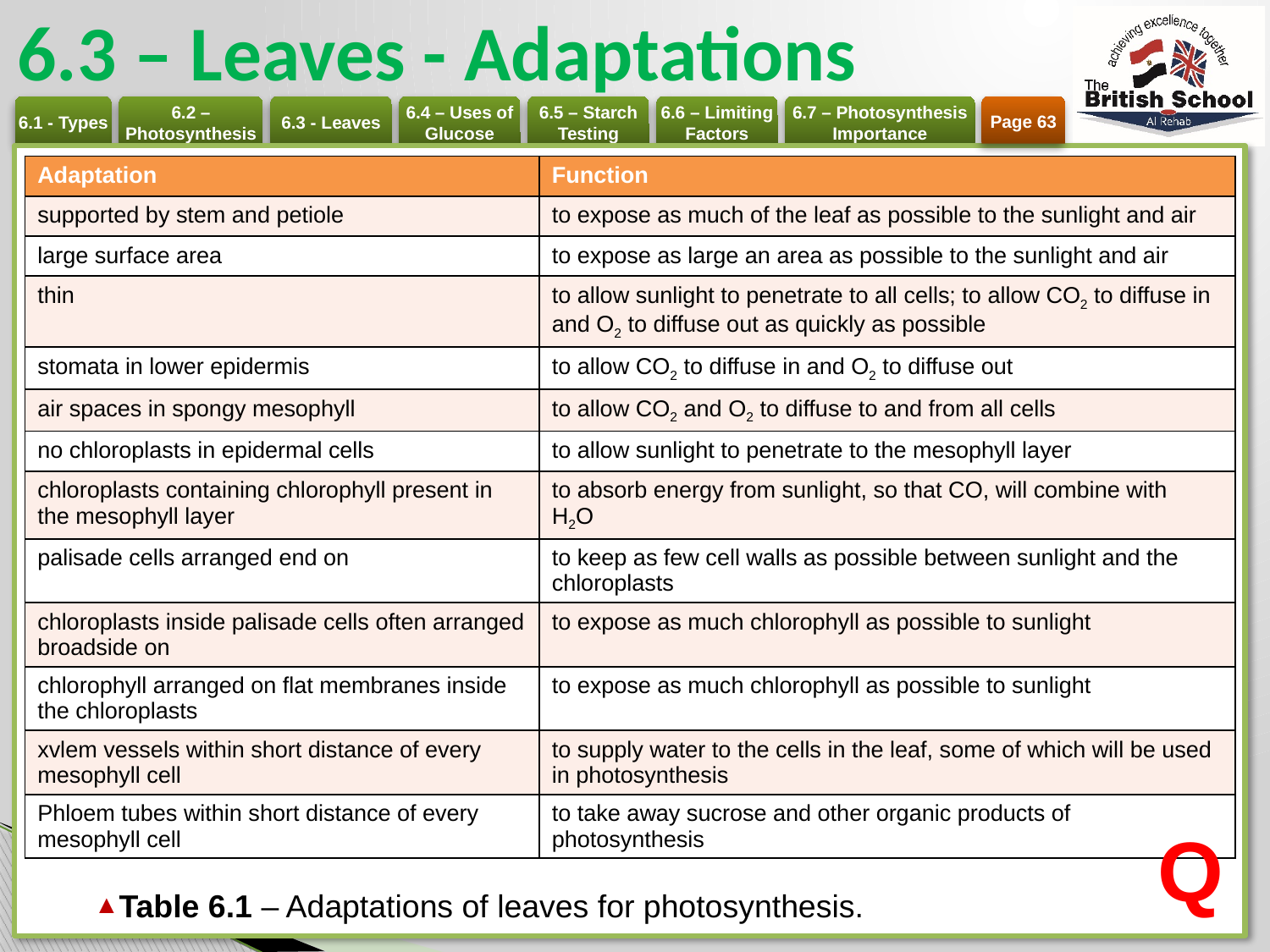

# 6.3 – Leaves - Adaptations
Page 63
| Adaptation | Function |
| --- | --- |
| supported by stem and petiole | to expose as much of the leaf as possible to the sunlight and air |
| large surface area | to expose as large an area as possible to the sunlight and air |
| thin | to allow sunlight to penetrate to all cells; to allow CO2 to diffuse in and O2 to diffuse out as quickly as possible |
| stomata in lower epidermis | to allow CO2 to diffuse in and O2 to diffuse out |
| air spaces in spongy mesophyll | to allow CO2 and O2 to diffuse to and from all cells |
| no chloroplasts in epidermal cells | to allow sunlight to penetrate to the mesophyll layer |
| chloroplasts containing chlorophyll present in the mesophyll layer | to absorb energy from sunlight, so that CO, will combine with H2O |
| palisade cells arranged end on | to keep as few cell walls as possible between sunlight and the chloroplasts |
| chloroplasts inside palisade cells often arranged broadside on | to expose as much chlorophyll as possible to sunlight |
| chlorophyll arranged on flat membranes inside the chloroplasts | to expose as much chlorophyll as possible to sunlight |
| xvlem vessels within short distance of every mesophyll cell | to supply water to the cells in the leaf, some of which will be used in photosynthesis |
| Phloem tubes within short distance of every mesophyll cell | to take away sucrose and other organic products of photosynthesis |
Q
Table 6.1 – Adaptations of leaves for photosynthesis.